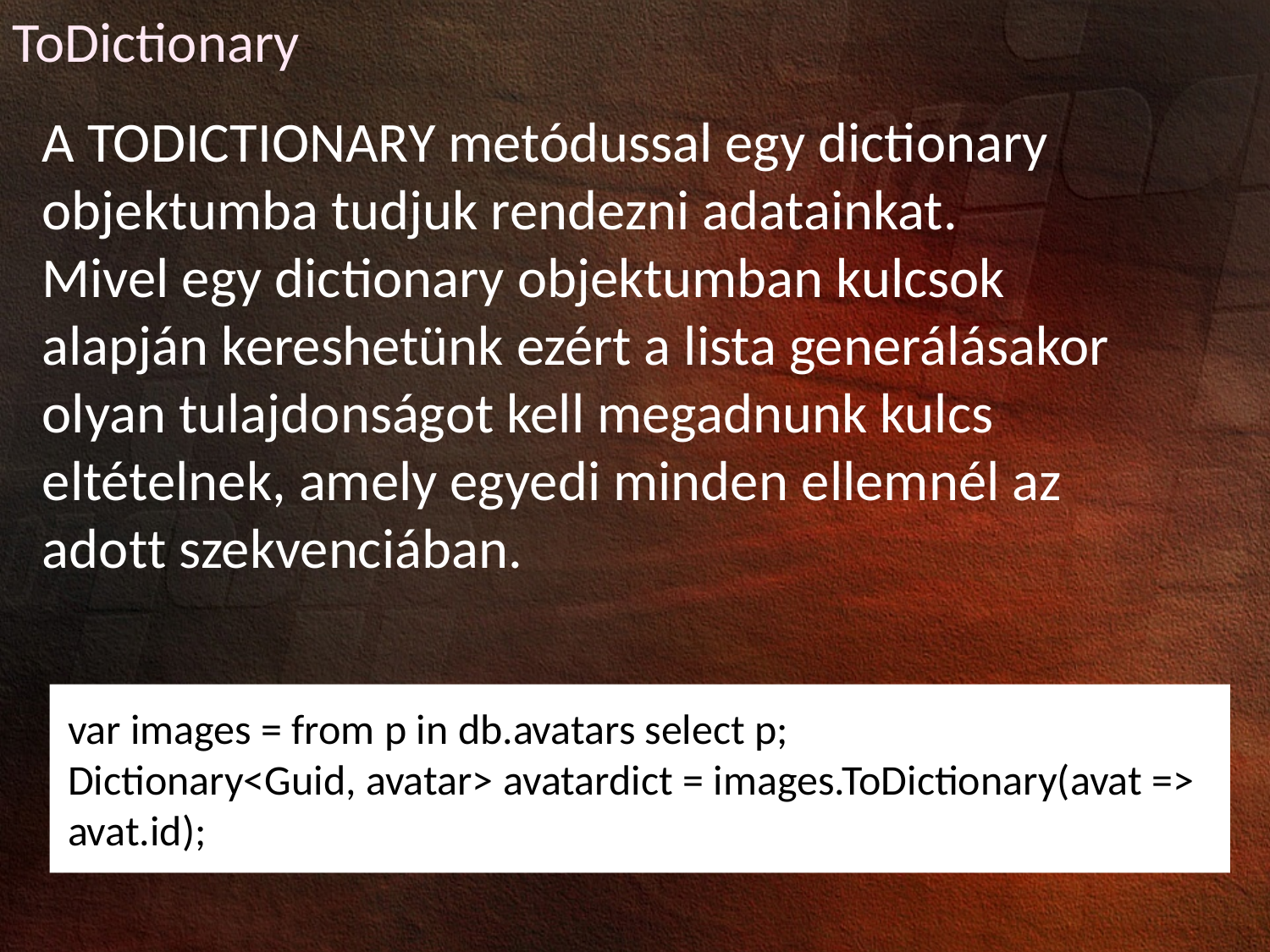

ToDictionary
A TODICTIONARY metódussal egy dictionary objektumba tudjuk rendezni adatainkat.
Mivel egy dictionary objektumban kulcsok alapján kereshetünk ezért a lista generálásakor olyan tulajdonságot kell megadnunk kulcs eltételnek, amely egyedi minden ellemnél az adott szekvenciában.

var images = from p in db.avatars select p;
Dictionary<Guid, avatar> avatardict = images.ToDictionary(avat =>
avat.id);